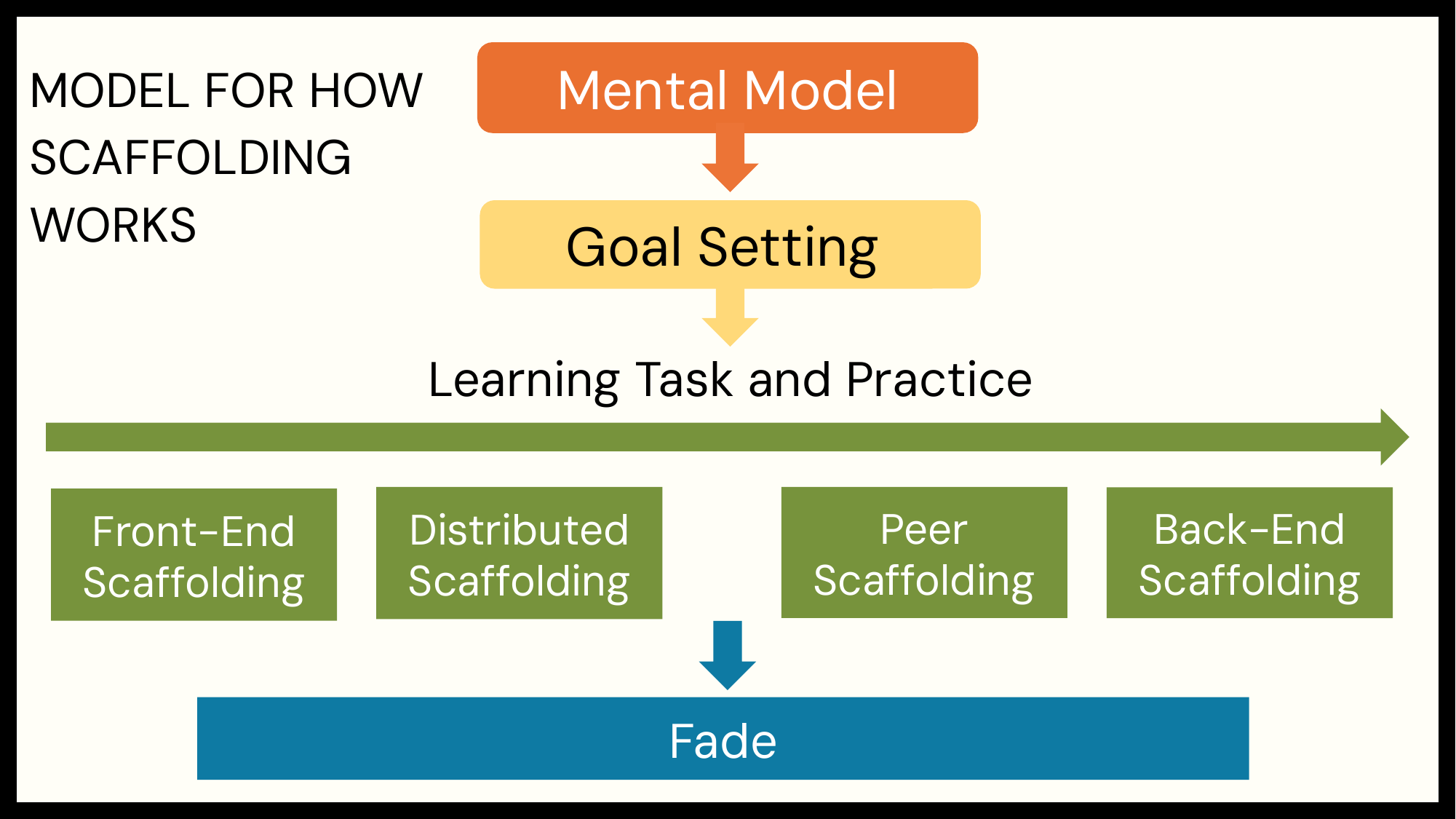

Mental Model
MODEL FOR HOW SCAFFOLDING WORKS

Goal Setting

Learning Task and Practice

Distributed Scaffolding
Peer Scaffolding
Back-End Scaffolding
Front-End Scaffolding

Fade